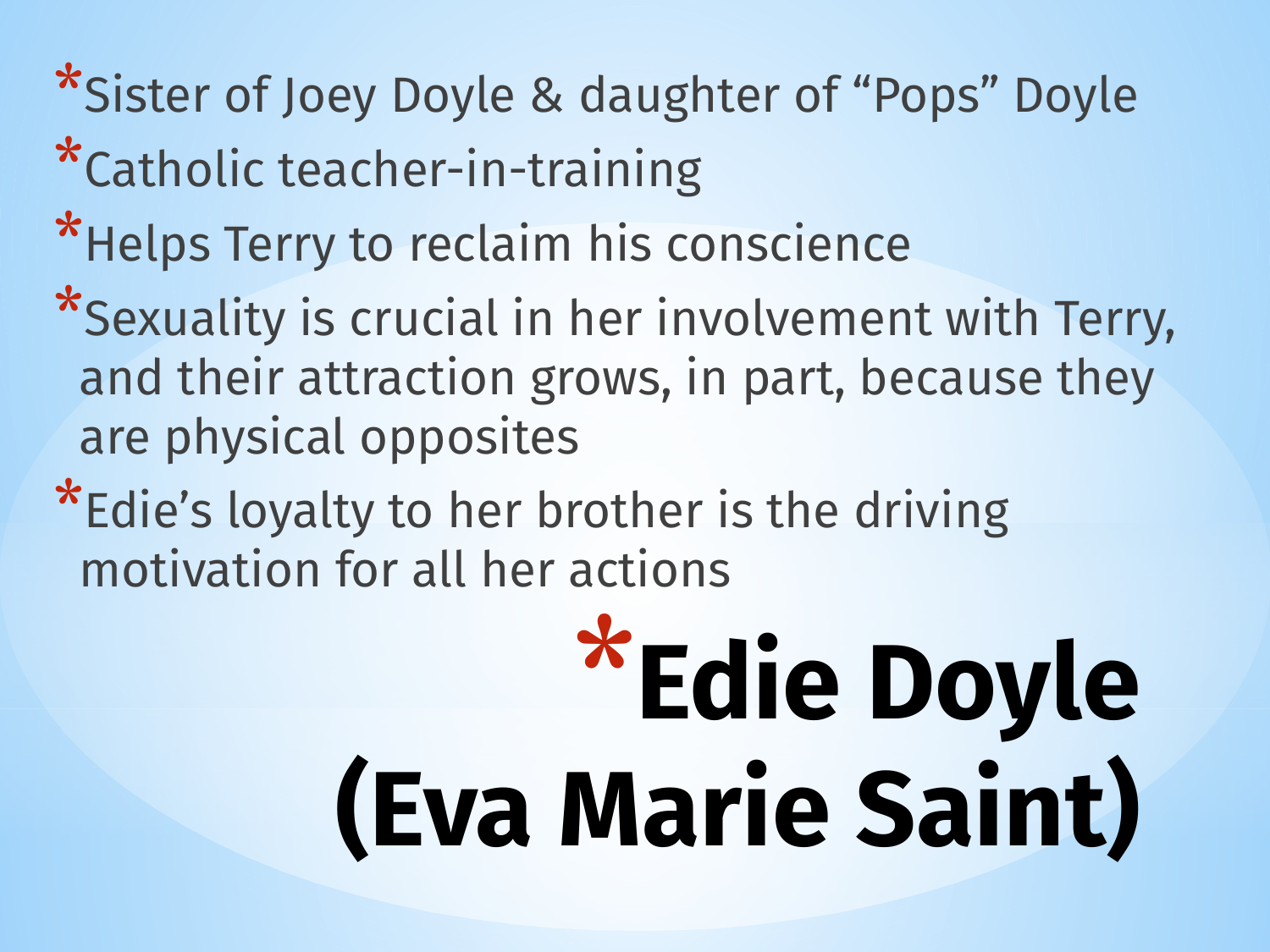

Sister of Joey Doyle & daughter of “Pops” Doyle
Catholic teacher-in-training
Helps Terry to reclaim his conscience
Sexuality is crucial in her involvement with Terry, and their attraction grows, in part, because they are physical opposites
Edie’s loyalty to her brother is the driving motivation for all her actions
# Edie Doyle (Eva Marie Saint)